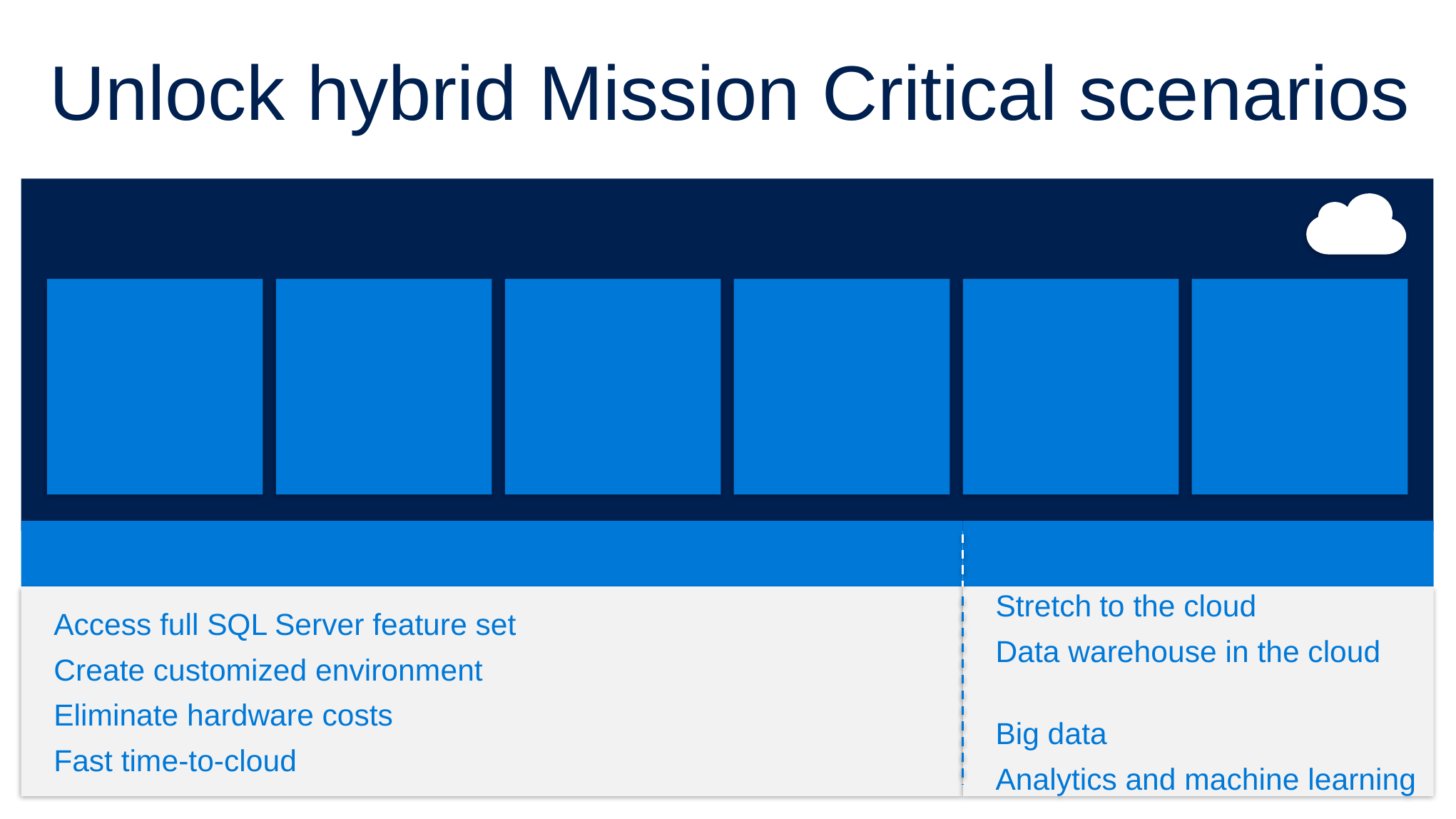

# Unlock hybrid Mission Critical scenarios
Key Scenarios

Migrate
existing apps
Back up to
the cloud
Develop
& test
Disaster Recovery
Stretch to
the cloud
Hybrid advanced analytics
SQL Server in a Virtual Machine
Azure Data Services
Access full SQL Server feature set
Create customized environment
Eliminate hardware costs
Fast time-to-cloud
Stretch to the cloud
Data warehouse in the cloud
Big data
Analytics and machine learning